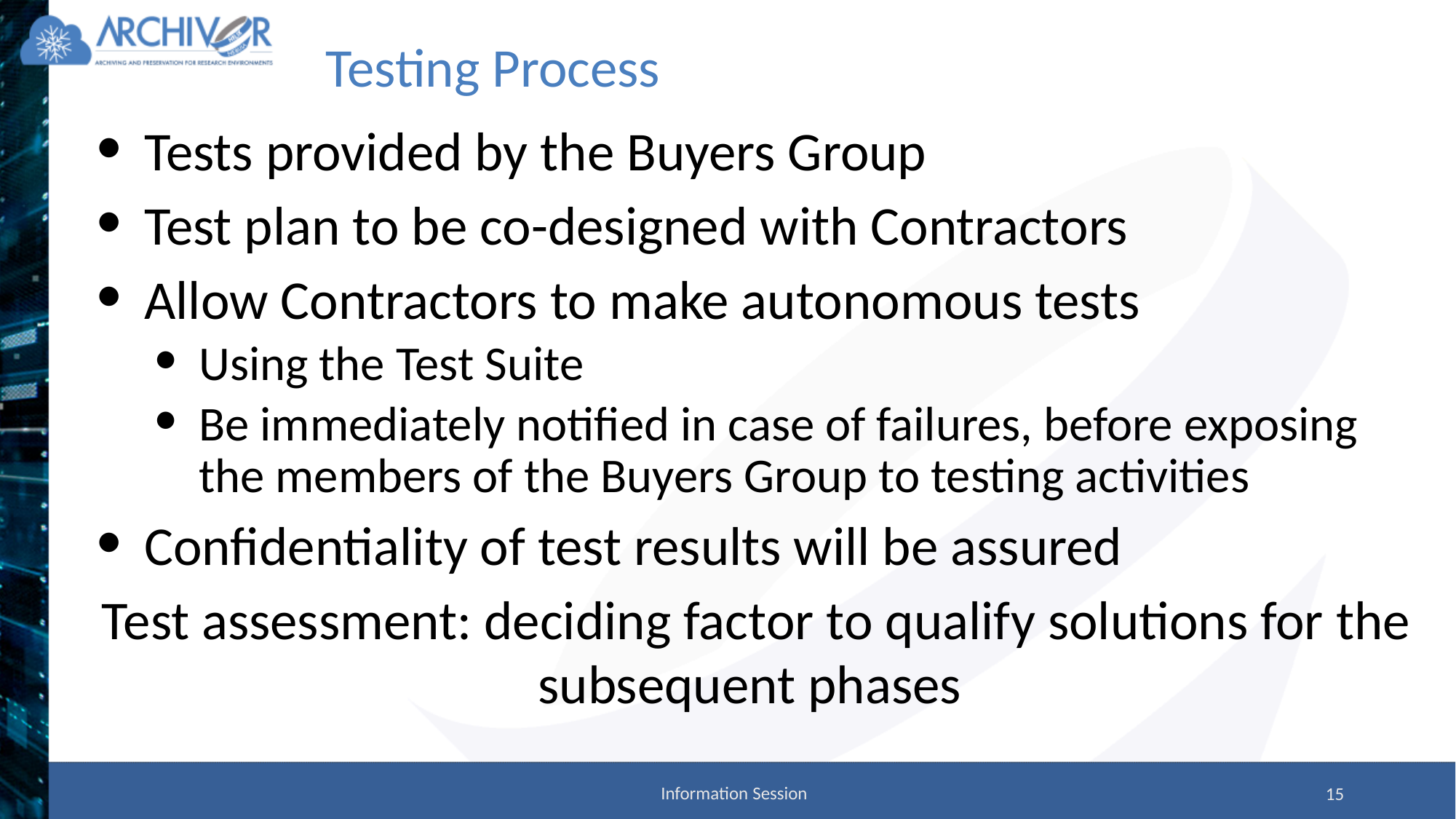

# Testing Process
Tests provided by the Buyers Group
Test plan to be co-designed with Contractors
Allow Contractors to make autonomous tests
Using the Test Suite
Be immediately notified in case of failures, before exposing the members of the Buyers Group to testing activities
Confidentiality of test results will be assured
Test assessment: deciding factor to qualify solutions for the subsequent phases

Information Session
15